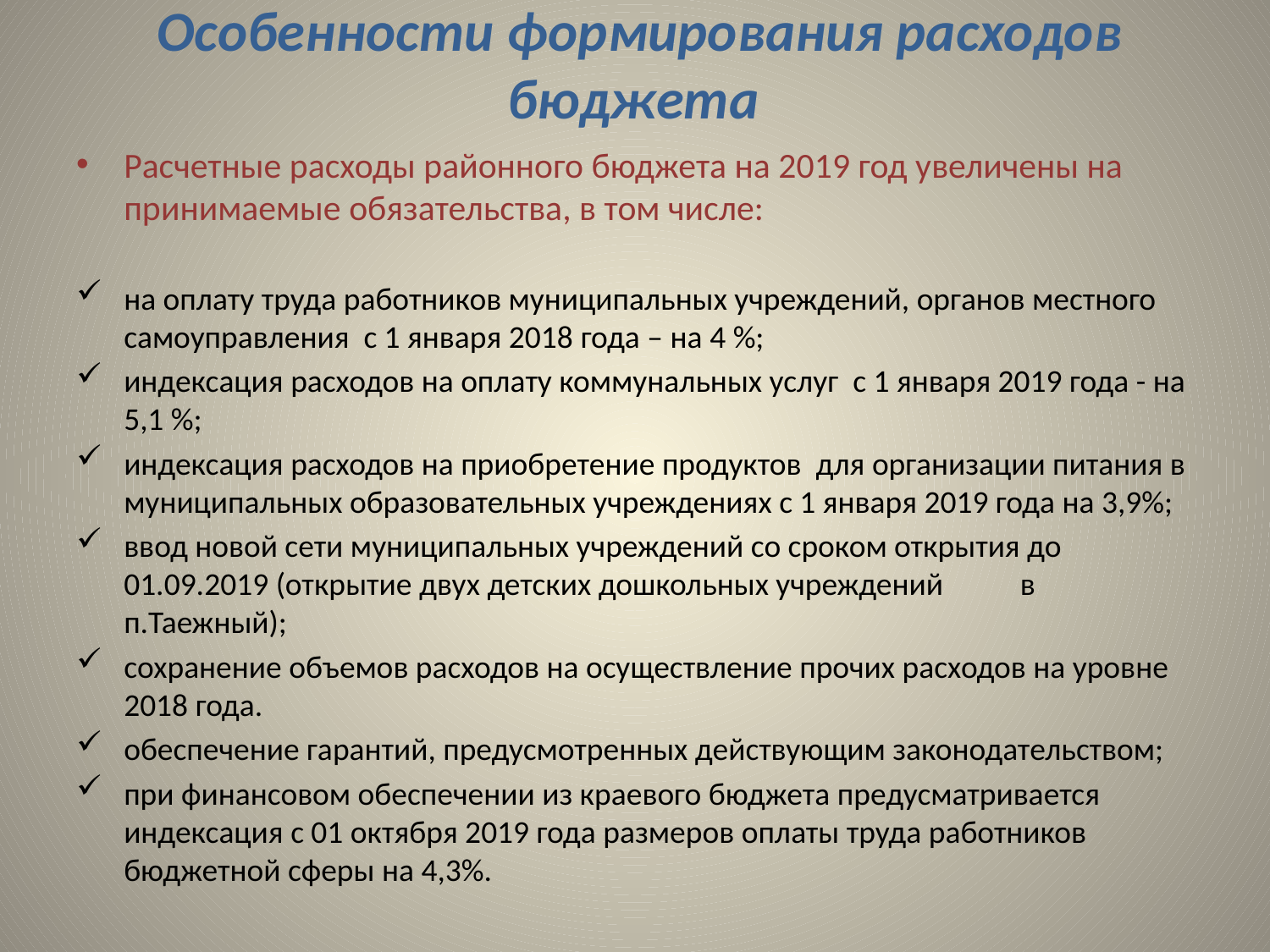

# Особенности формирования расходов бюджета
Расчетные расходы районного бюджета на 2019 год увеличены на принимаемые обязательства, в том числе:

на оплату труда работников муниципальных учреждений, органов местного самоуправления  с 1 января 2018 года – на 4 %;
индексация расходов на оплату коммунальных услуг  с 1 января 2019 года - на 5,1 %;
индексация расходов на приобретение продуктов  для организации питания в муниципальных образовательных учреждениях с 1 января 2019 года на 3,9%;
ввод новой сети муниципальных учреждений со сроком открытия до 01.09.2019 (открытие двух детских дошкольных учреждений	 в п.Таежный);
сохранение объемов расходов на осуществление прочих расходов на уровне 2018 года.
обеспечение гарантий, предусмотренных действующим законодательством;
при финансовом обеспечении из краевого бюджета предусматривается индексация с 01 октября 2019 года размеров оплаты труда работников бюджетной сферы на 4,3%.